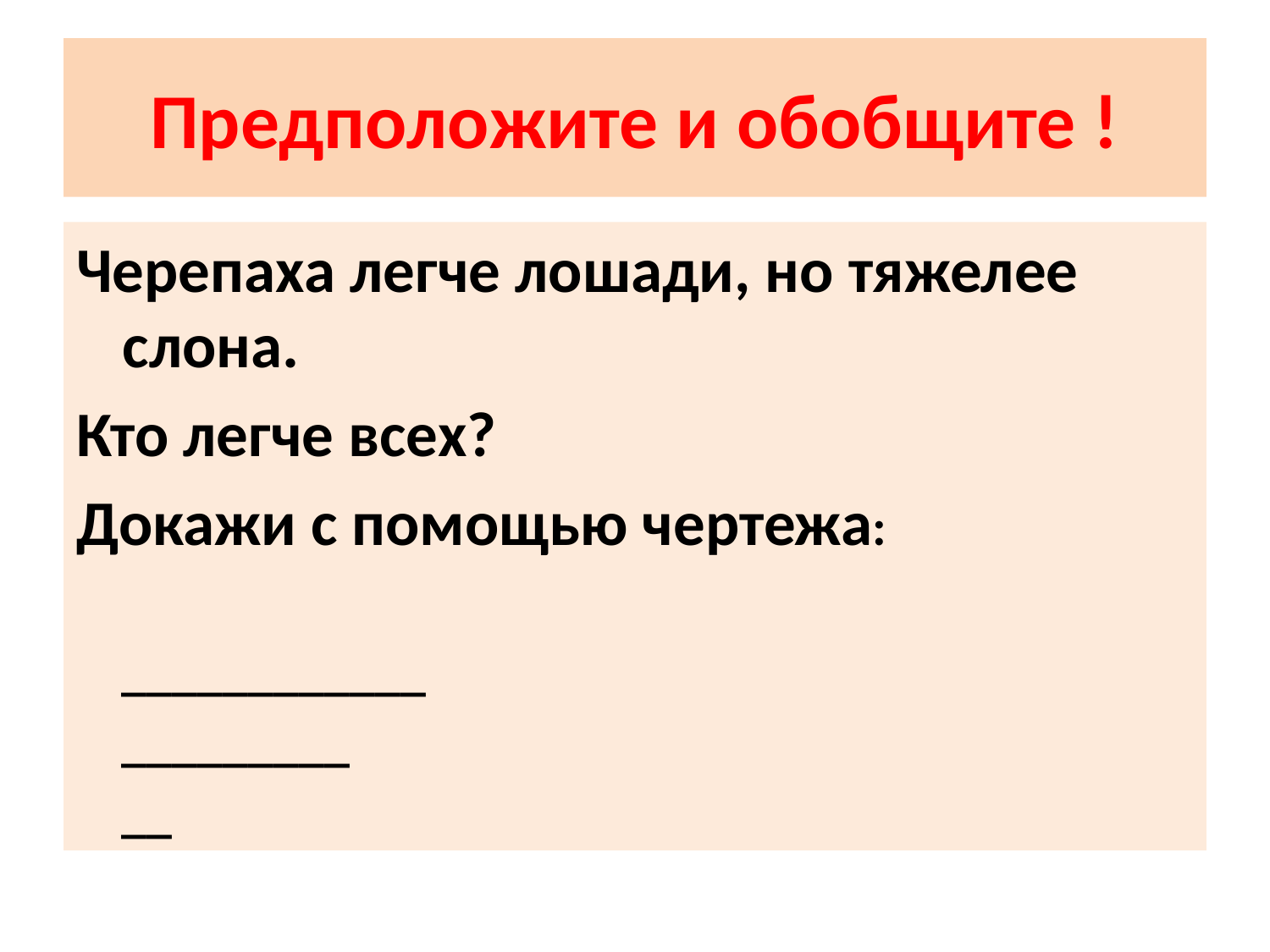

# Предположите и обобщите !
Черепаха легче лошади, но тяжелее слона.
Кто легче всех?
Докажи с помощью чертежа:

    ____________
    _________
    __